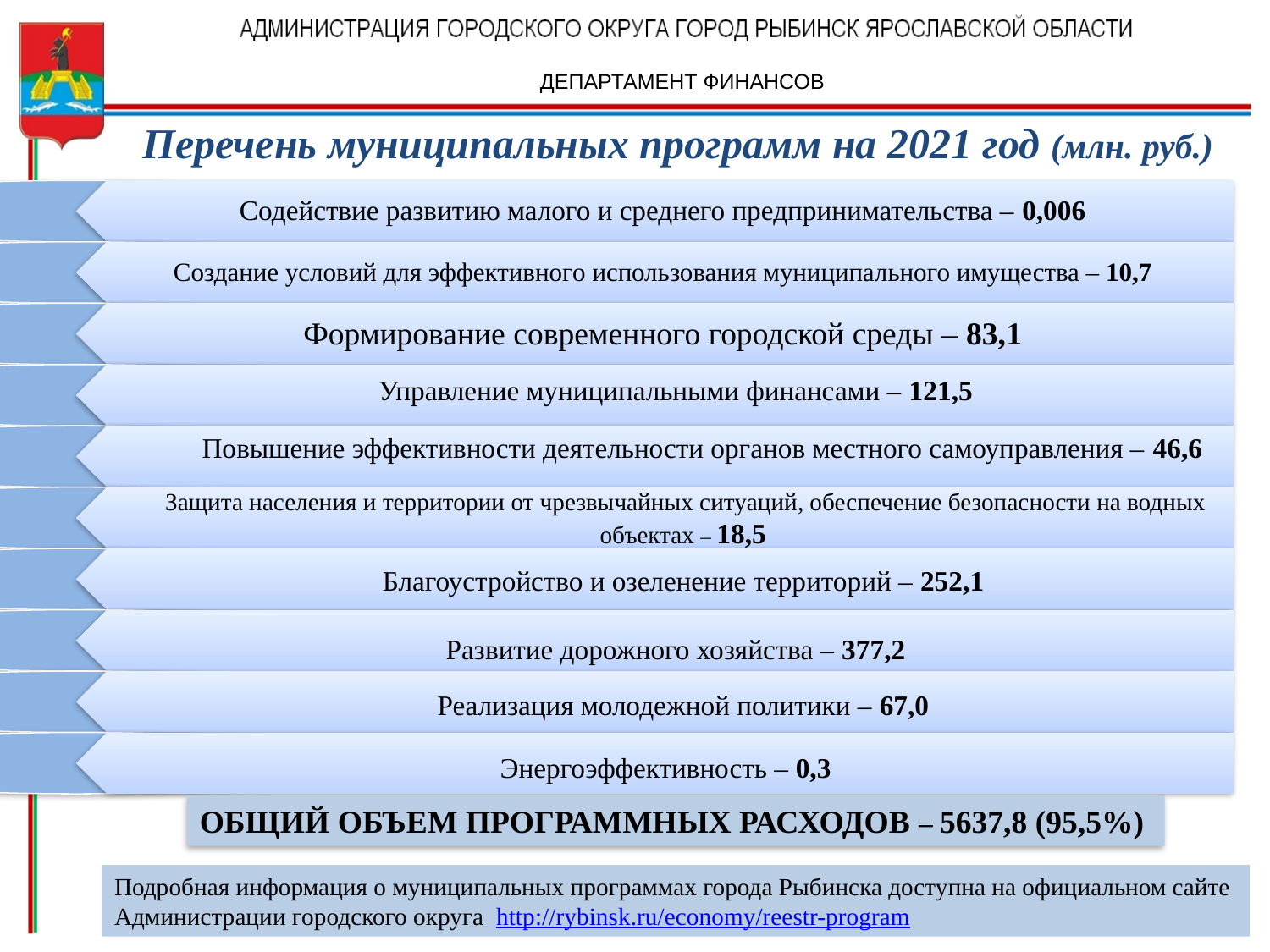

ДЕПАРТАМЕНТ ФИНАНСОВ
Перечень муниципальных программ на 2021 год (млн. руб.)
Содействие развитию малого и среднего предпринимательства – 0,006
Создание условий для эффективного использования муниципального имущества – 10,7
Формирование современного городской среды – 83,1
Управление муниципальными финансами – 121,5
Повышение эффективности деятельности органов местного самоуправления – 46,6
Защита населения и территории от чрезвычайных ситуаций, обеспечение безопасности на водных объектах – 18,5
Благоустройство и озеленение территорий – 252,1
Развитие дорожного хозяйства – 377,2
Реализация молодежной политики – 67,0
Энергоэффективность – 0,3
ОБЩИЙ ОБЪЕМ ПРОГРАММНЫХ РАСХОДОВ – 5637,8 (95,5%)
Подробная информация о муниципальных программах города Рыбинска доступна на официальном сайте
Администрации городского округа  http://rybinsk.ru/economy/reestr-program